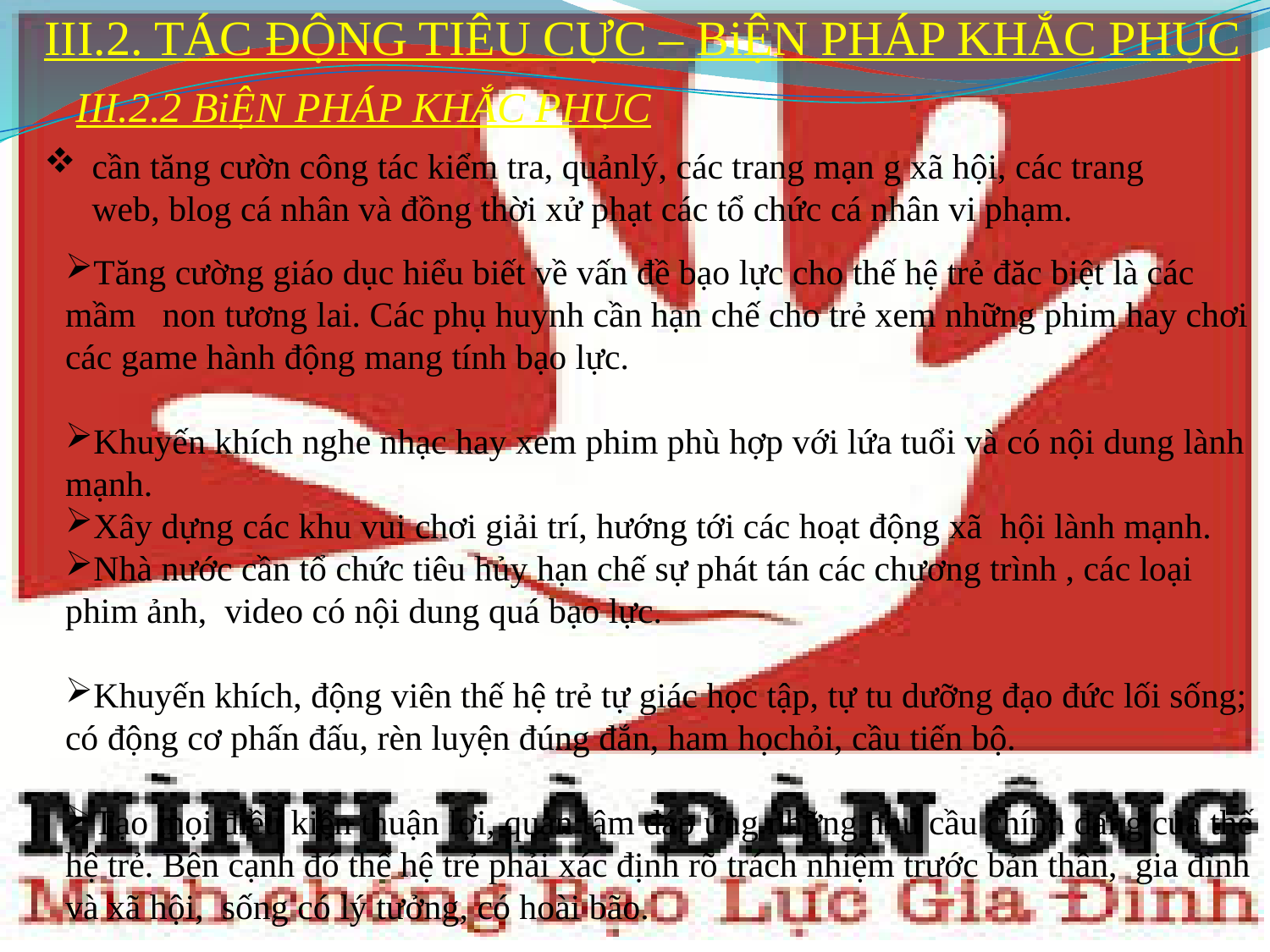

III.2. TÁC ĐỘNG TIÊU CỰC – BiỆN PHÁP KHẮC PHỤC
III.2.2 BiỆN PHÁP KHẮC PHỤC
cần tăng cườn công tác kiểm tra, quảnlý, các trang mạn g xã hội, các trang web, blog cá nhân và đồng thời xử phạt các tổ chức cá nhân vi phạm.

Tăng cường giáo dục hiểu biết về vấn đề bạo lực cho thế hệ trẻ đăc biệt là các mầm   non tương lai. Các phụ huynh cần hạn chế cho trẻ xem những phim hay chơi các game hành động mang tính bạo lực.

Khuyến khích nghe nhạc hay xem phim phù hợp với lứa tuổi và có nội dung lành mạnh.
Xây dựng các khu vui chơi giải trí, hướng tới các hoạt động xã  hội lành mạnh.
Nhà nước cần tổ chức tiêu hủy hạn chế sự phát tán các chương trình , các loại phim ảnh,  video có nội dung quá bạo lực.

Khuyến khích, động viên thế hệ trẻ tự giác học tập, tự tu dưỡng đạo đức lối sống;  có động cơ phấn đấu, rèn luyện đúng đắn, ham họchỏi, cầu tiến bộ.

Tạo mọi điều kiện thuận lợi, quan tâm đáp ứng những nhu cầu chính đáng của thế hệ trẻ. Bên cạnh đó thế hệ trẻ phải xác định rõ trách nhiệm trước bản thân,  gia đình và xã hội,  sống có lý tưởng, có hoài bão.